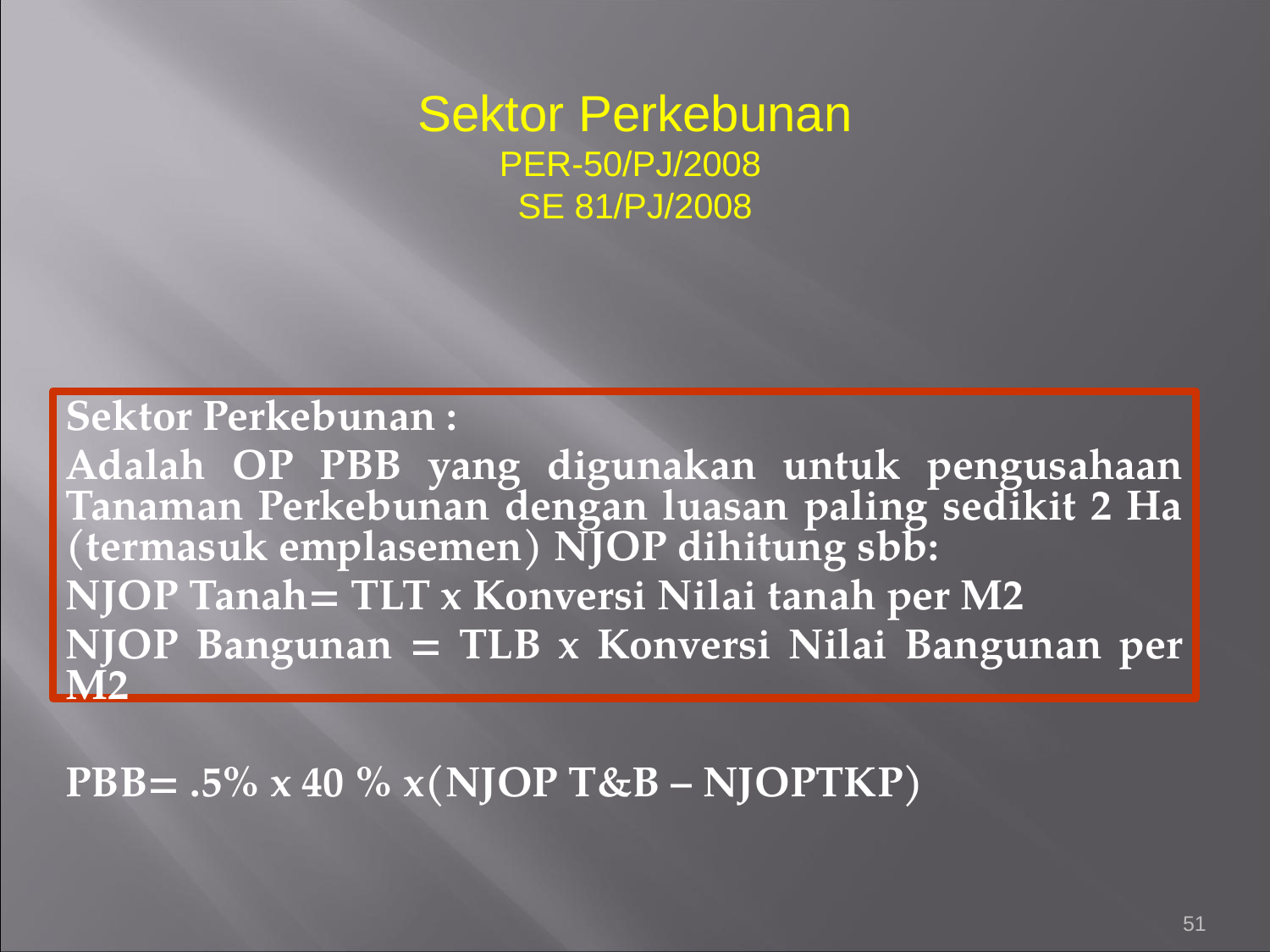

# Sektor Perkebunan PER-50/PJ/2008 SE 81/PJ/2008
Sektor Perkebunan :
Adalah OP PBB yang digunakan untuk pengusahaan Tanaman Perkebunan dengan luasan paling sedikit 2 Ha (termasuk emplasemen) NJOP dihitung sbb:
NJOP Tanah= TLT x Konversi Nilai tanah per M2
NJOP Bangunan = TLB x Konversi Nilai Bangunan per M2

PBB= .5% x 40 % x(NJOP T&B – NJOPTKP)
51